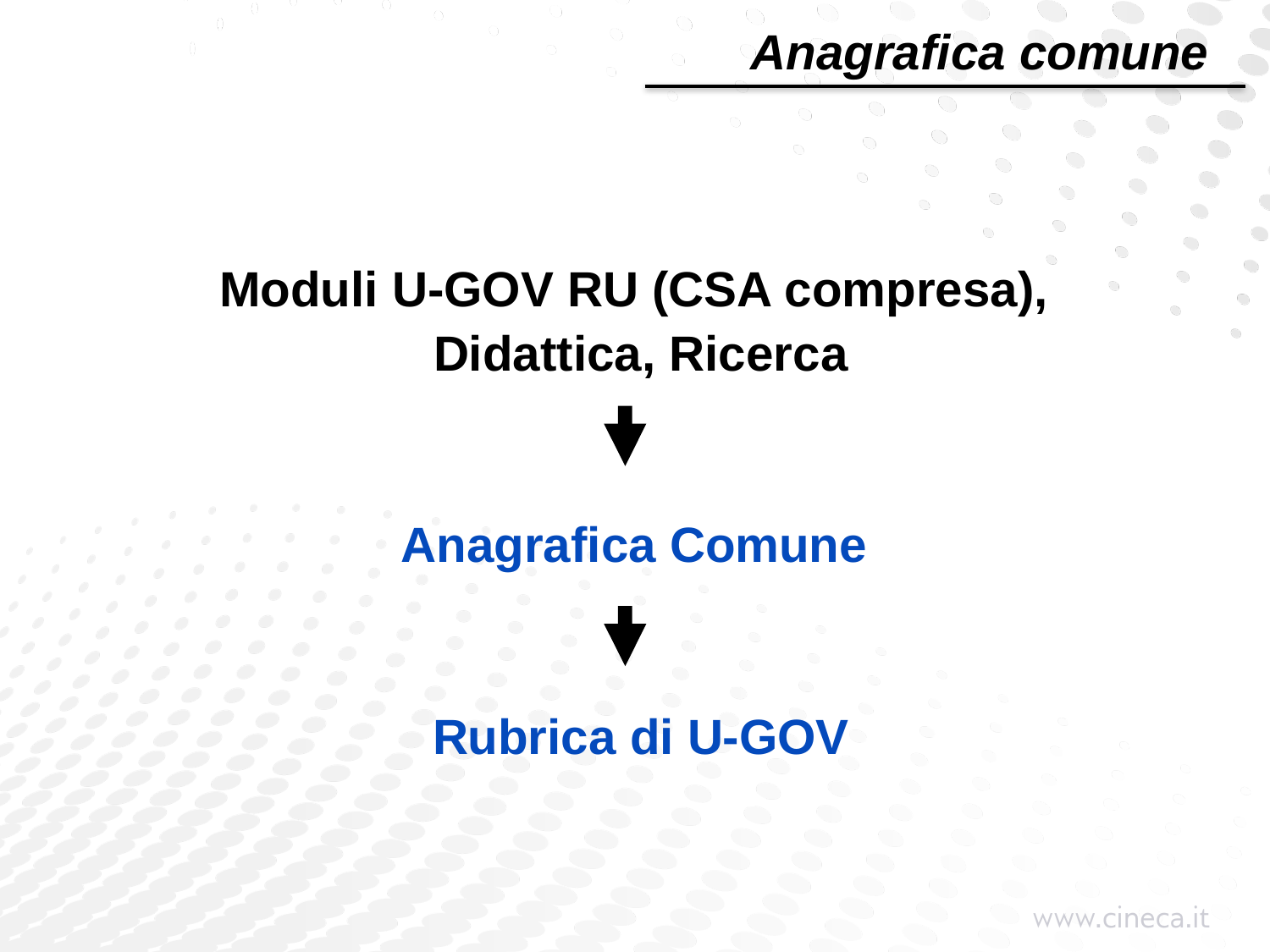

Anagrafica comune

Moduli U-GOV RU (CSA compresa),
Didattica, Ricerca

Anagrafica Comune

Rubrica di U-GOV